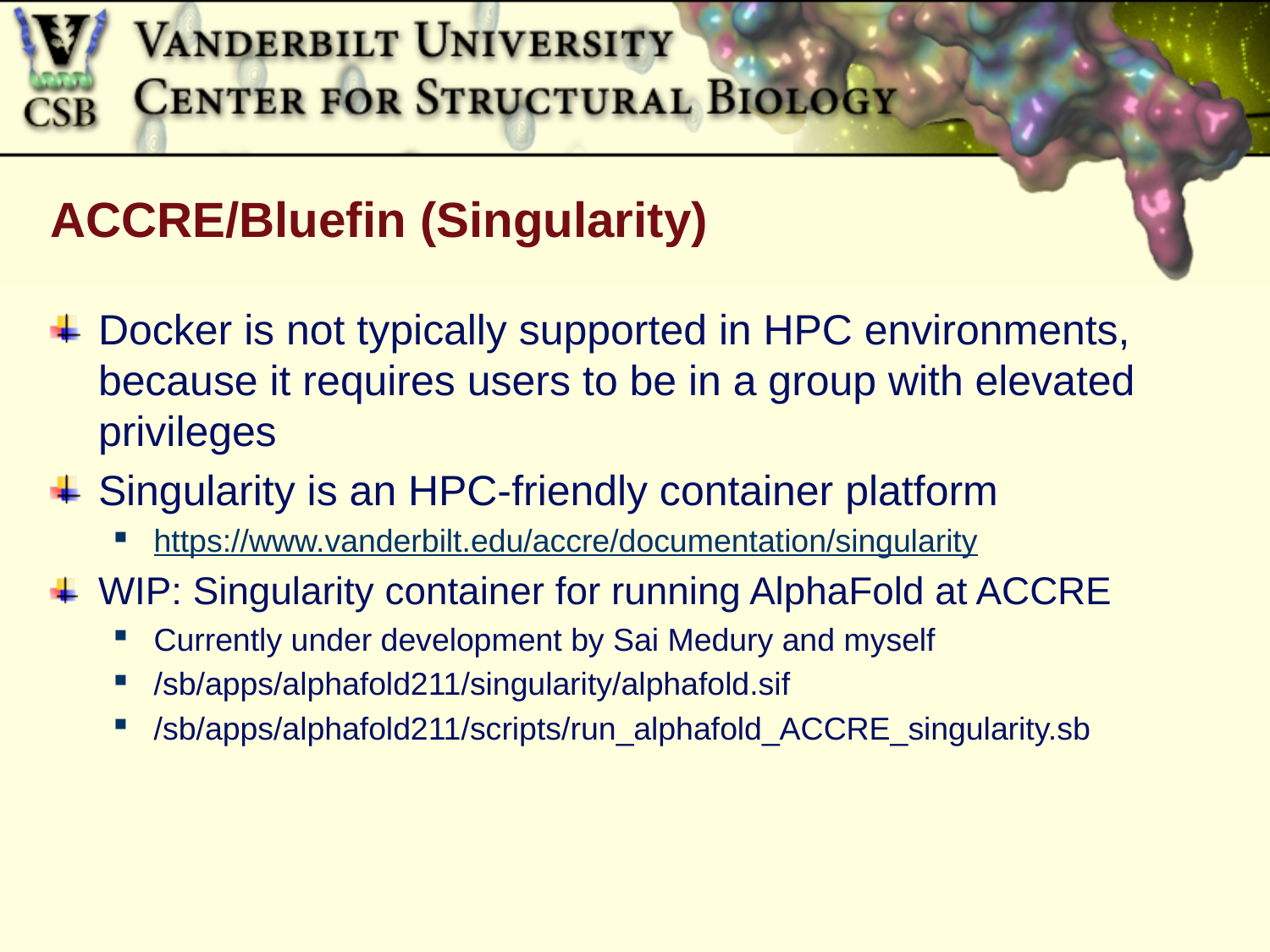

# ACCRE/Bluefin (Singularity)
Docker is not typically supported in HPC environments, because it requires users to be in a group with elevated privileges
Singularity is an HPC-friendly container platform
https://www.vanderbilt.edu/accre/documentation/singularity
WIP: Singularity container for running AlphaFold at ACCRE
Currently under development by Sai Medury and myself
/sb/apps/alphafold211/singularity/alphafold.sif
/sb/apps/alphafold211/scripts/run_alphafold_ACCRE_singularity.sb